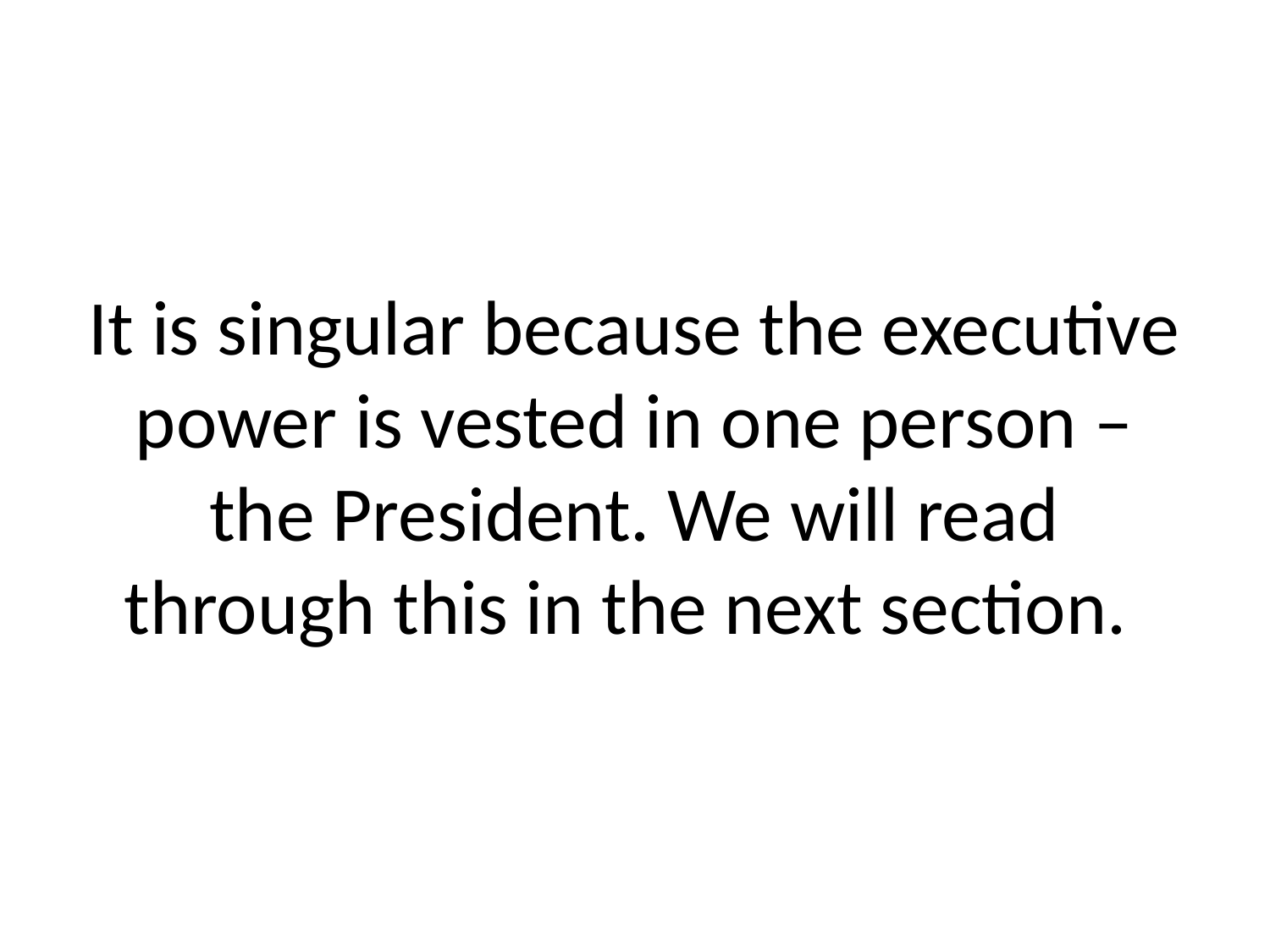

# It is singular because the executive power is vested in one person – the President. We will read through this in the next section.